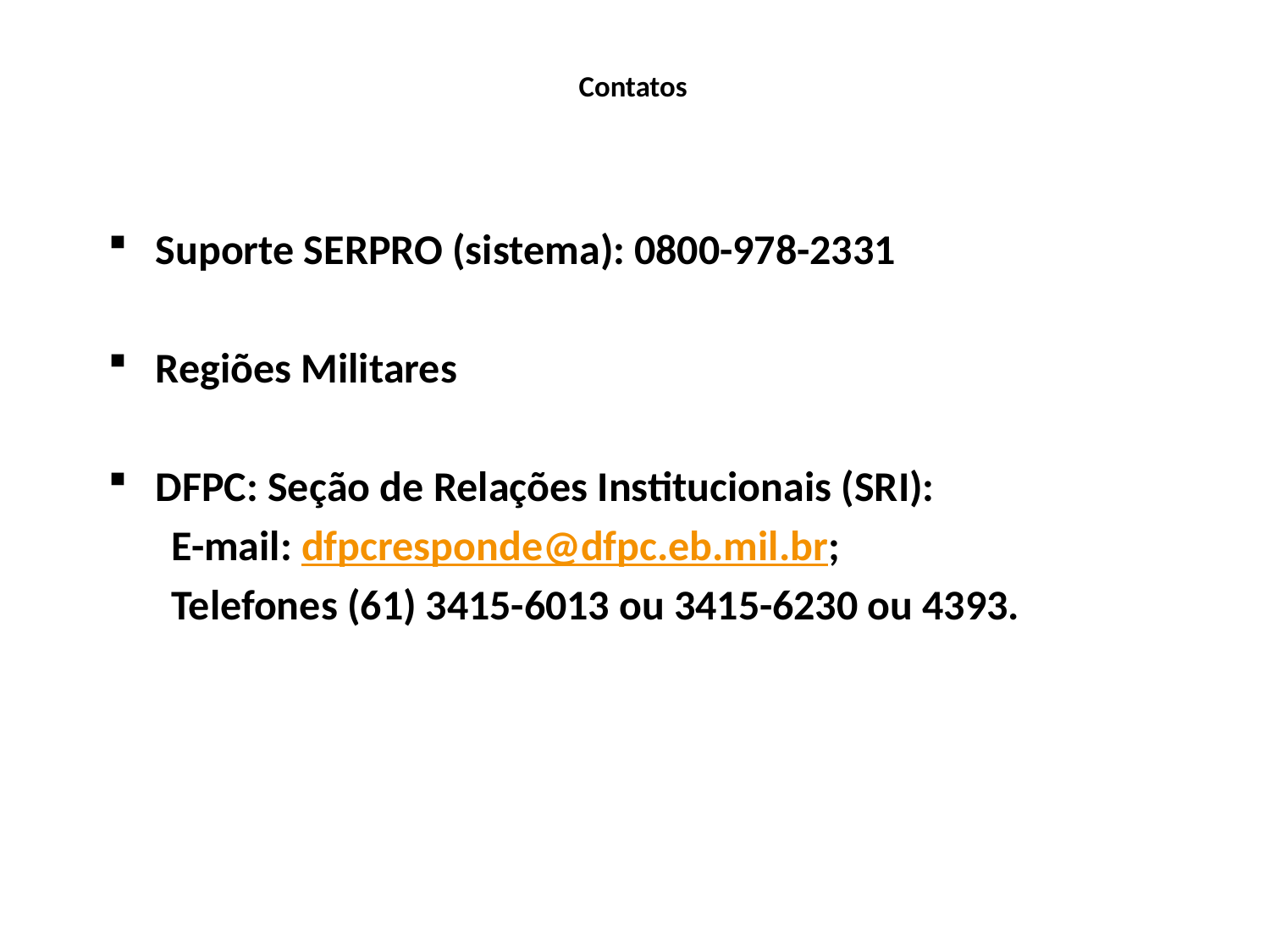

# Contatos
Suporte SERPRO (sistema): 0800-978-2331

Regiões Militares

DFPC: Seção de Relações Institucionais (SRI):
E-mail: dfpcresponde@dfpc.eb.mil.br;
Telefones (61) 3415-6013 ou 3415-6230 ou 4393.